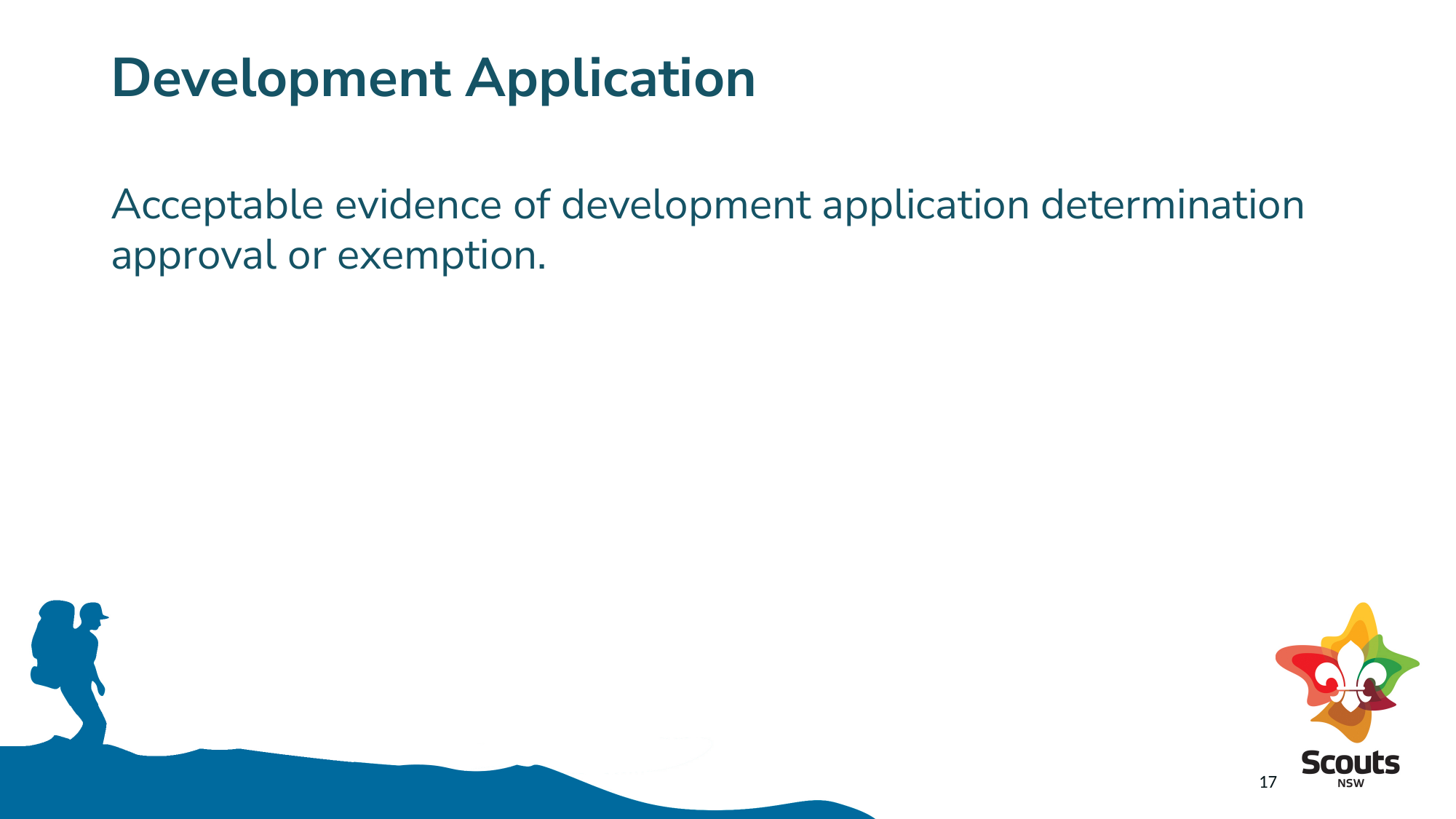

# Development Application
Acceptable evidence of development application determination approval or exemption.
17